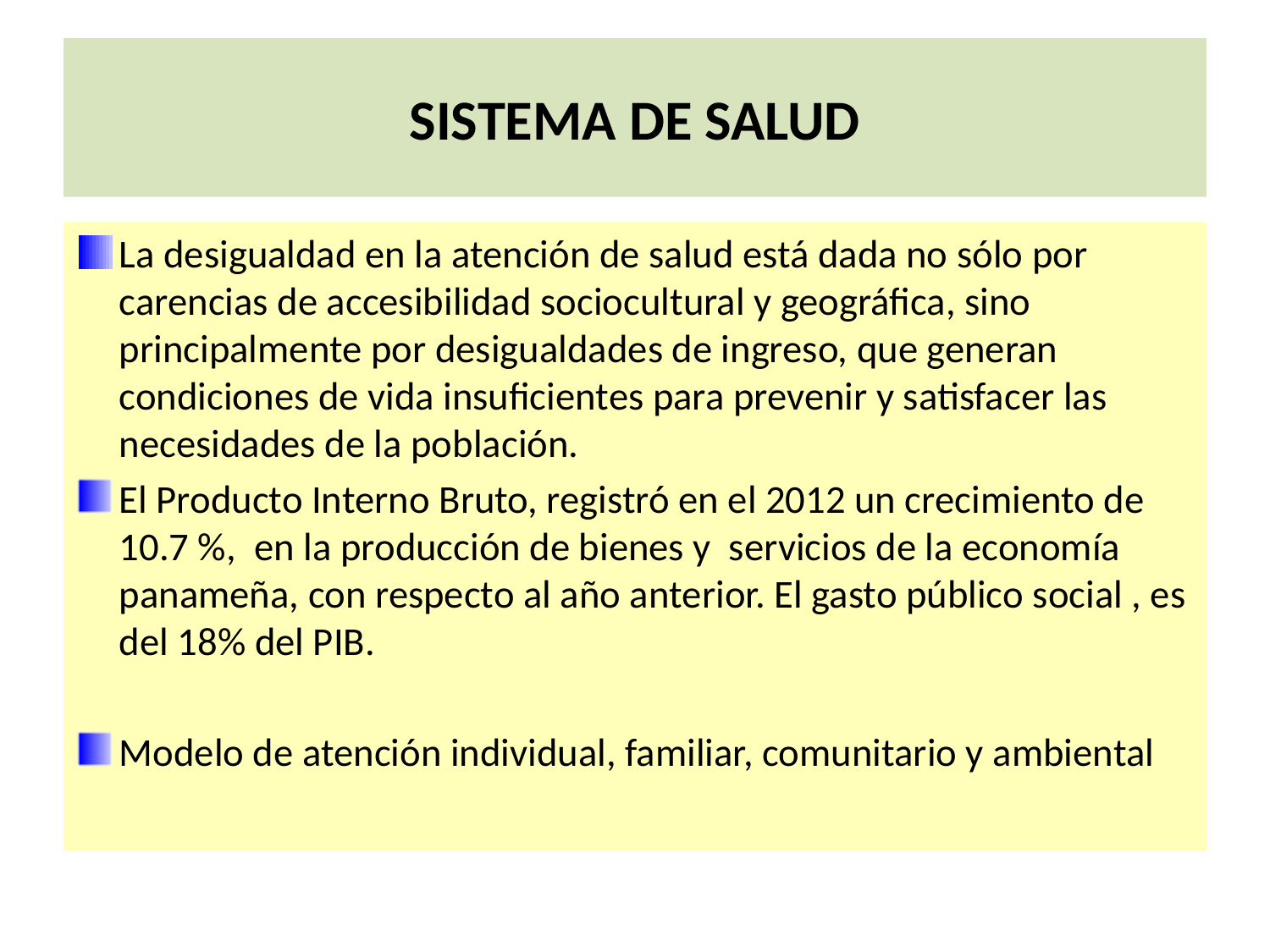

# SISTEMA DE SALUD
La desigualdad en la atención de salud está dada no sólo por carencias de accesibilidad sociocultural y geográfica, sino principalmente por desigualdades de ingreso, que generan condiciones de vida insuficientes para prevenir y satisfacer las necesidades de la población.
El Producto Interno Bruto, registró en el 2012 un crecimiento de 10.7 %,  en la producción de bienes y  servicios de la economía panameña, con respecto al año anterior. El gasto público social , es del 18% del PIB.

Modelo de atención individual, familiar, comunitario y ambiental